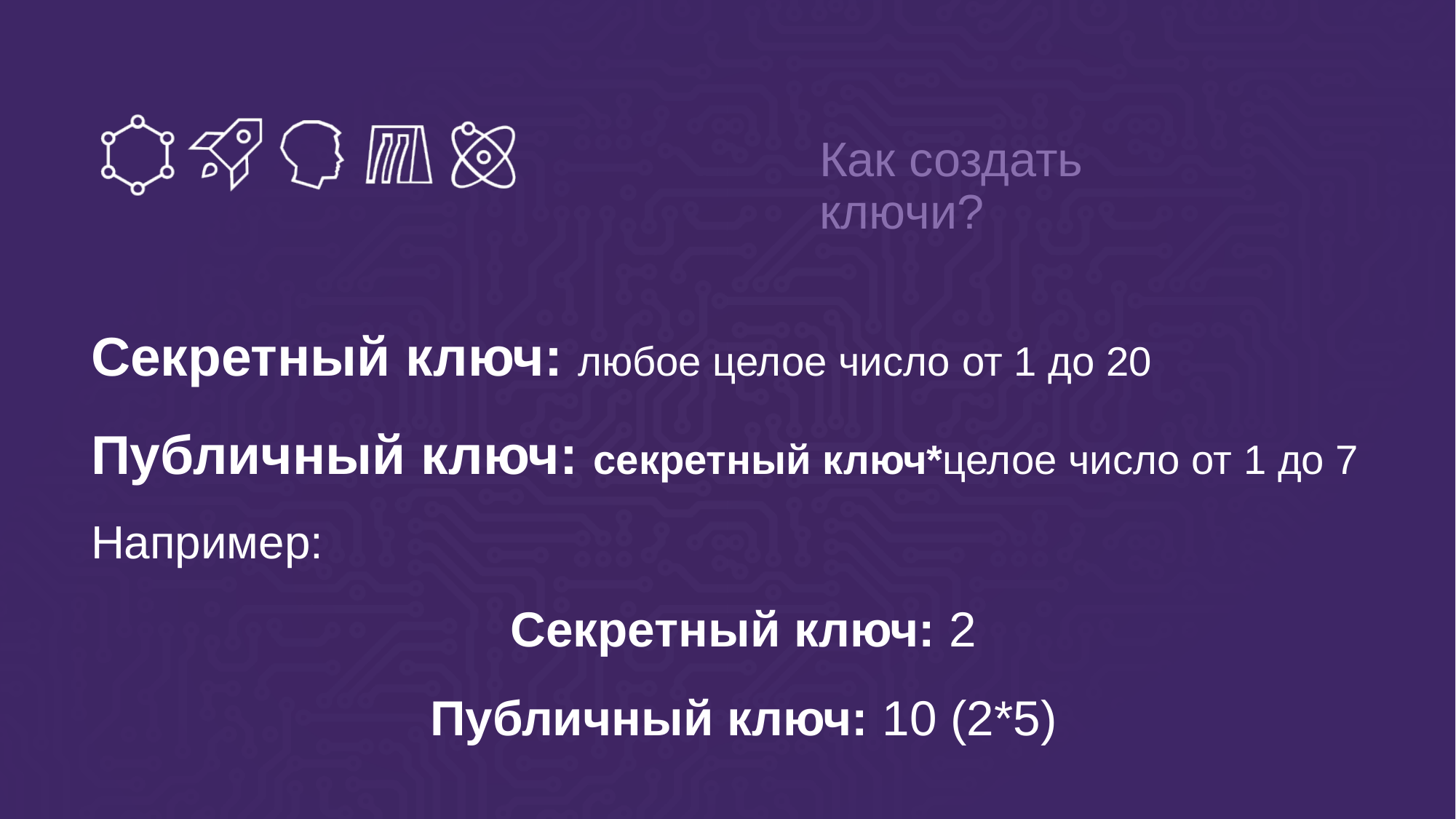

Как создать ключи?
Секретный ключ: любое целое число от 1 до 20
Публичный ключ: секретный ключ*целое число от 1 до 7
Например:
Секретный ключ: 2
Публичный ключ: 10 (2*5)